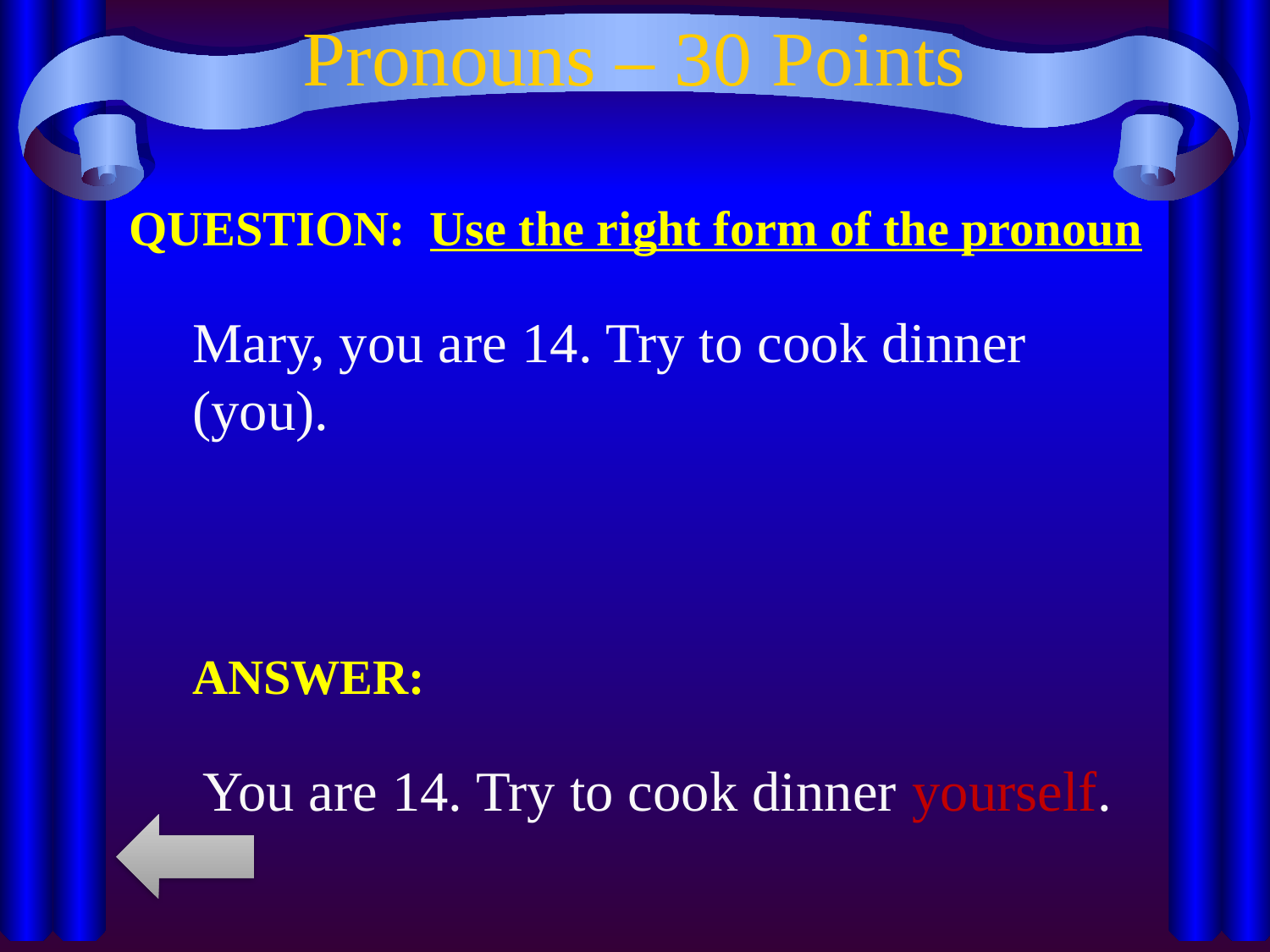

# Pronouns – 30 Points
QUESTION:  Use the right form of the pronoun

Mary, you are 14. Try to cook dinner (you).

ANSWER:

 You are 14. Try to cook dinner yourself.